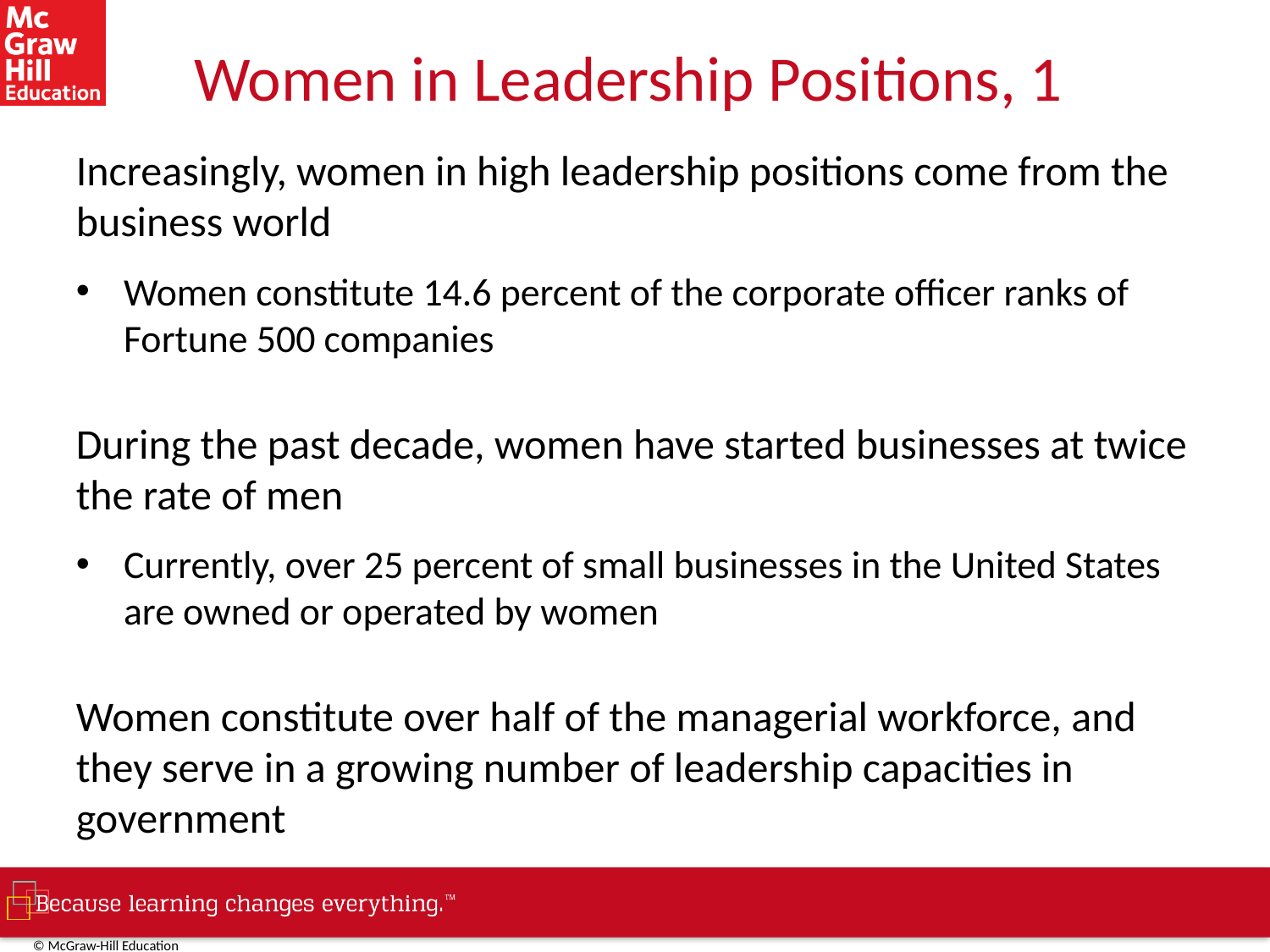

# Women in Leadership Positions, 1
Increasingly, women in high leadership positions come from the business world
Women constitute 14.6 percent of the corporate officer ranks of Fortune 500 companies

During the past decade, women have started businesses at twice the rate of men
Currently, over 25 percent of small businesses in the United States are owned or operated by women

Women constitute over half of the managerial workforce, and they serve in a growing number of leadership capacities in government